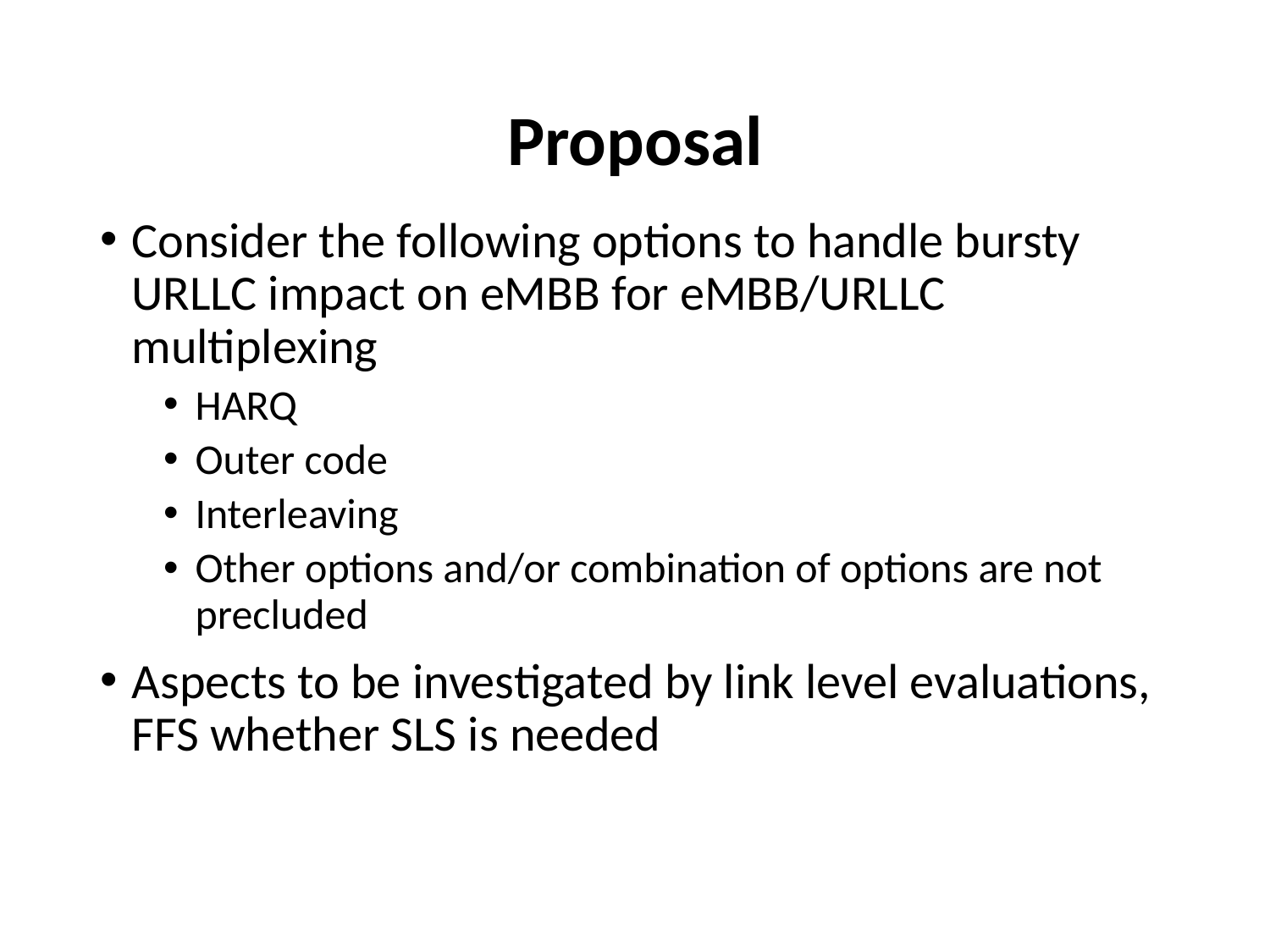

# Proposal
Consider the following options to handle bursty URLLC impact on eMBB for eMBB/URLLC multiplexing
HARQ
Outer code
Interleaving
Other options and/or combination of options are not precluded
Aspects to be investigated by link level evaluations, FFS whether SLS is needed